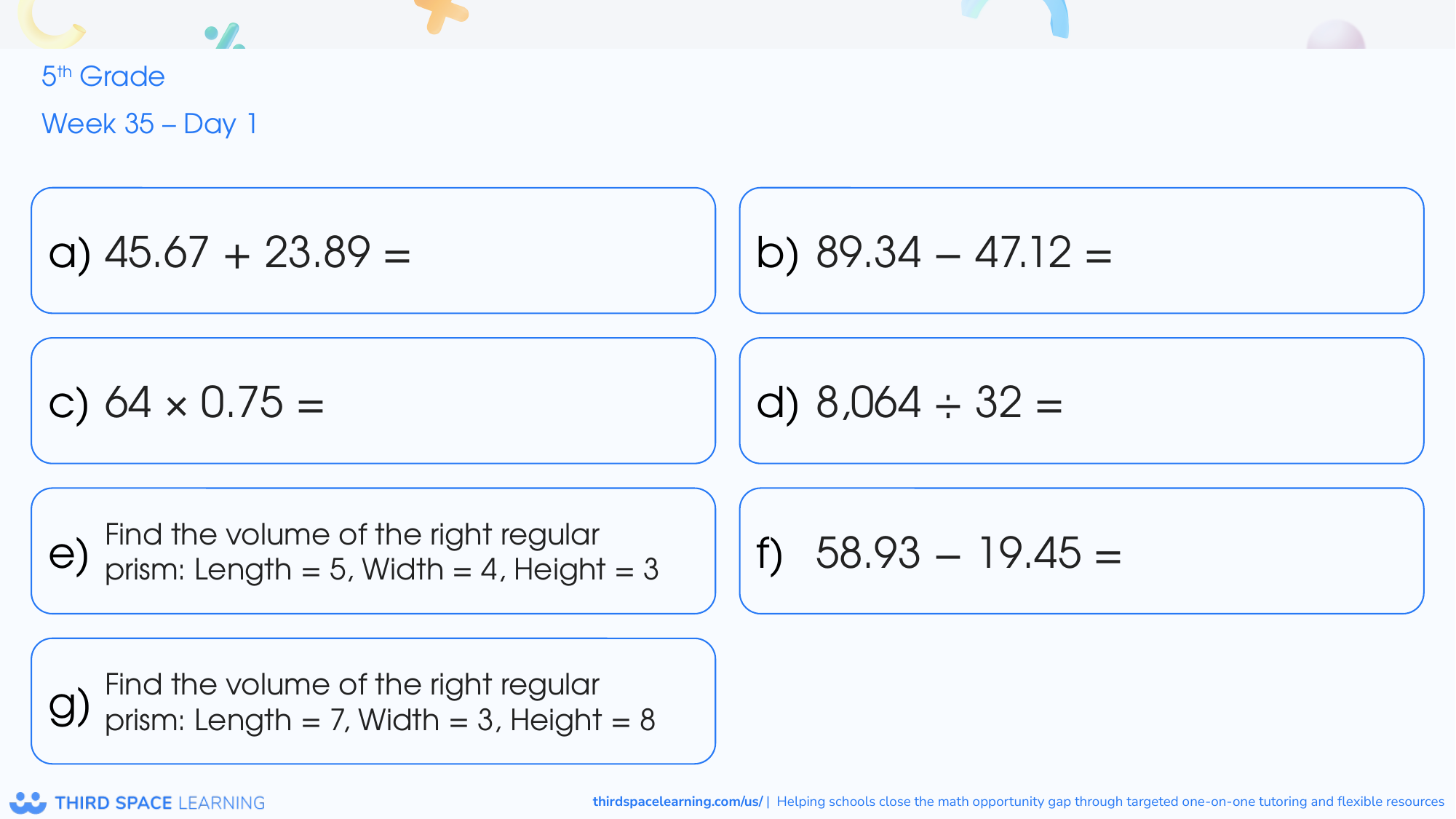

5th Grade
Week 35 – Day 1
45.67 + 23.89 =
89.34 − 47.12 =
64 × 0.75 =
8,064 ÷ 32 =
Find the volume of the right regular prism: Length = 5, Width = 4, Height = 3
58.93 − 19.45 =
Find the volume of the right regular prism: Length = 7, Width = 3, Height = 8